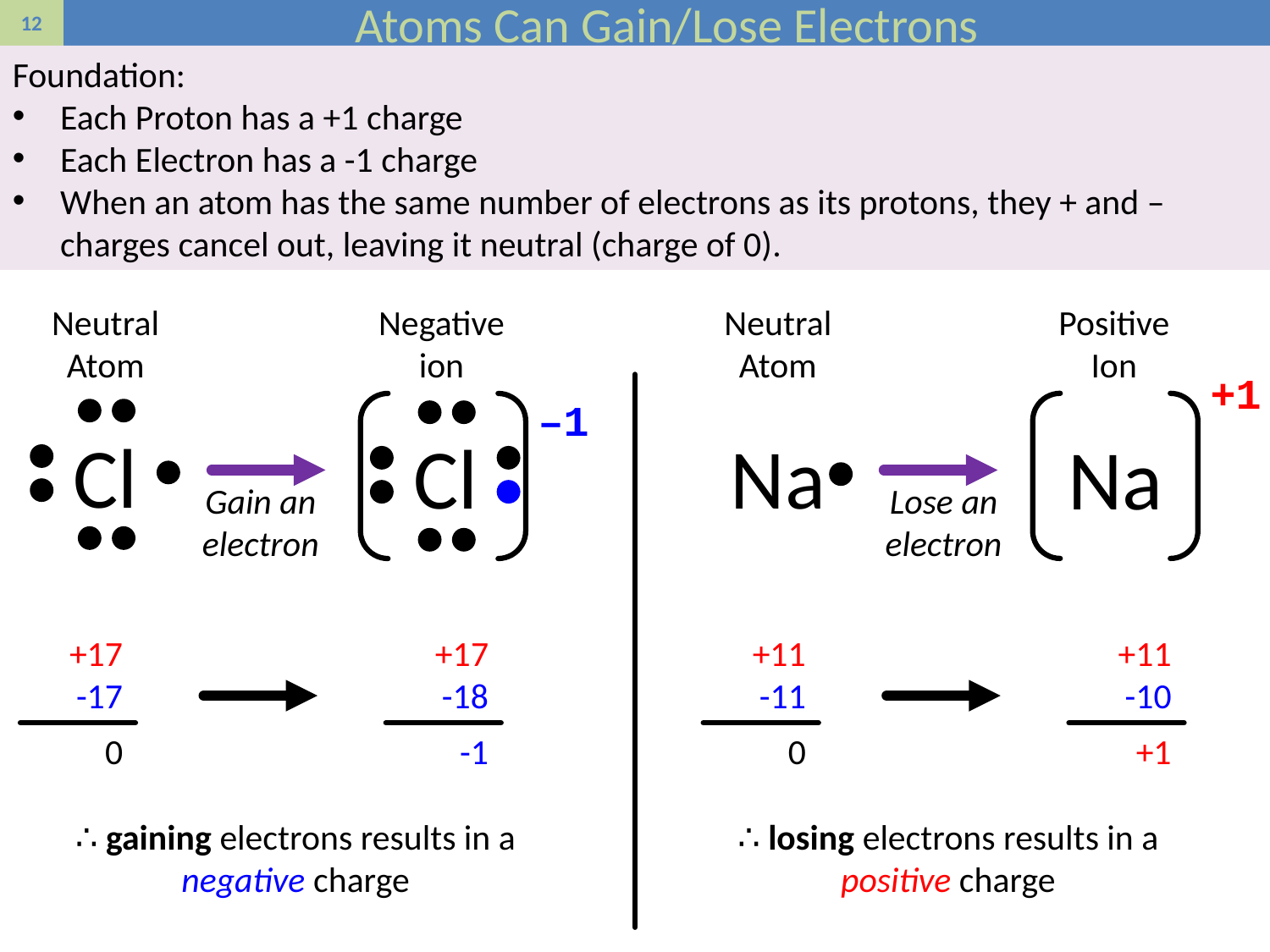

# Atoms Can Gain/Lose Electrons
Foundation:
Each Proton has a +1 charge
Each Electron has a -1 charge
When an atom has the same number of electrons as its protons, they + and – charges cancel out, leaving it neutral (charge of 0).
Neutral Atom

Cl

Negative ion
Neutral Atom
Na

Positive Ion
+1
–1

Na

Cl

Gain an electron
Lose an electron
+17
-17
+17
-18
+11
-11
+11
-10
0
-1
0
+1
∴ gaining electrons results in a negative charge
∴ losing electrons results in a positive charge